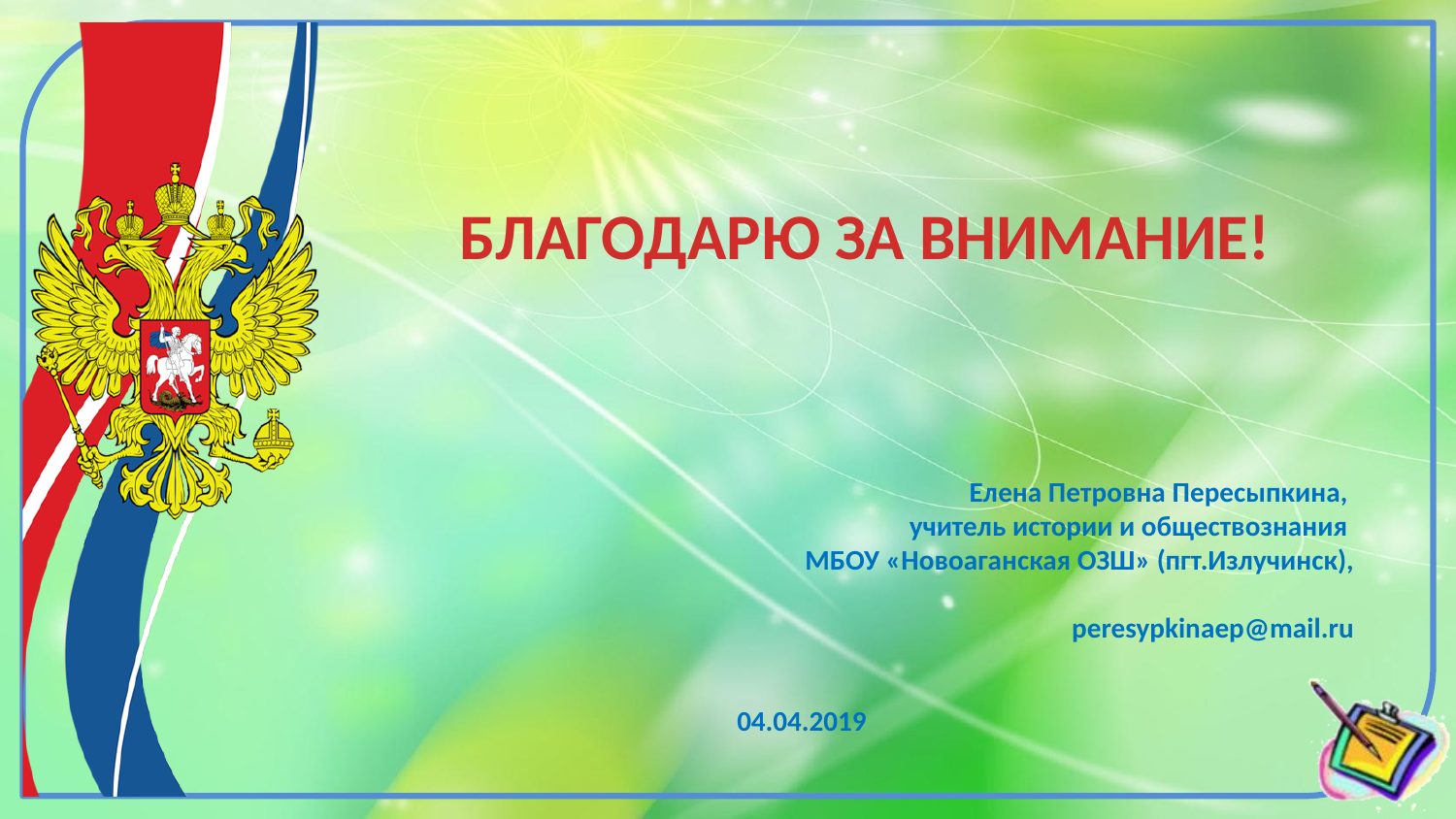

# БЛАГОДАРЮ ЗА ВНИМАНИЕ!
Елена Петровна Пересыпкина,
учитель истории и обществознания
МБОУ «Новоаганская ОЗШ» (пгт.Излучинск),

peresypkinaep@mail.ru
04.04.2019